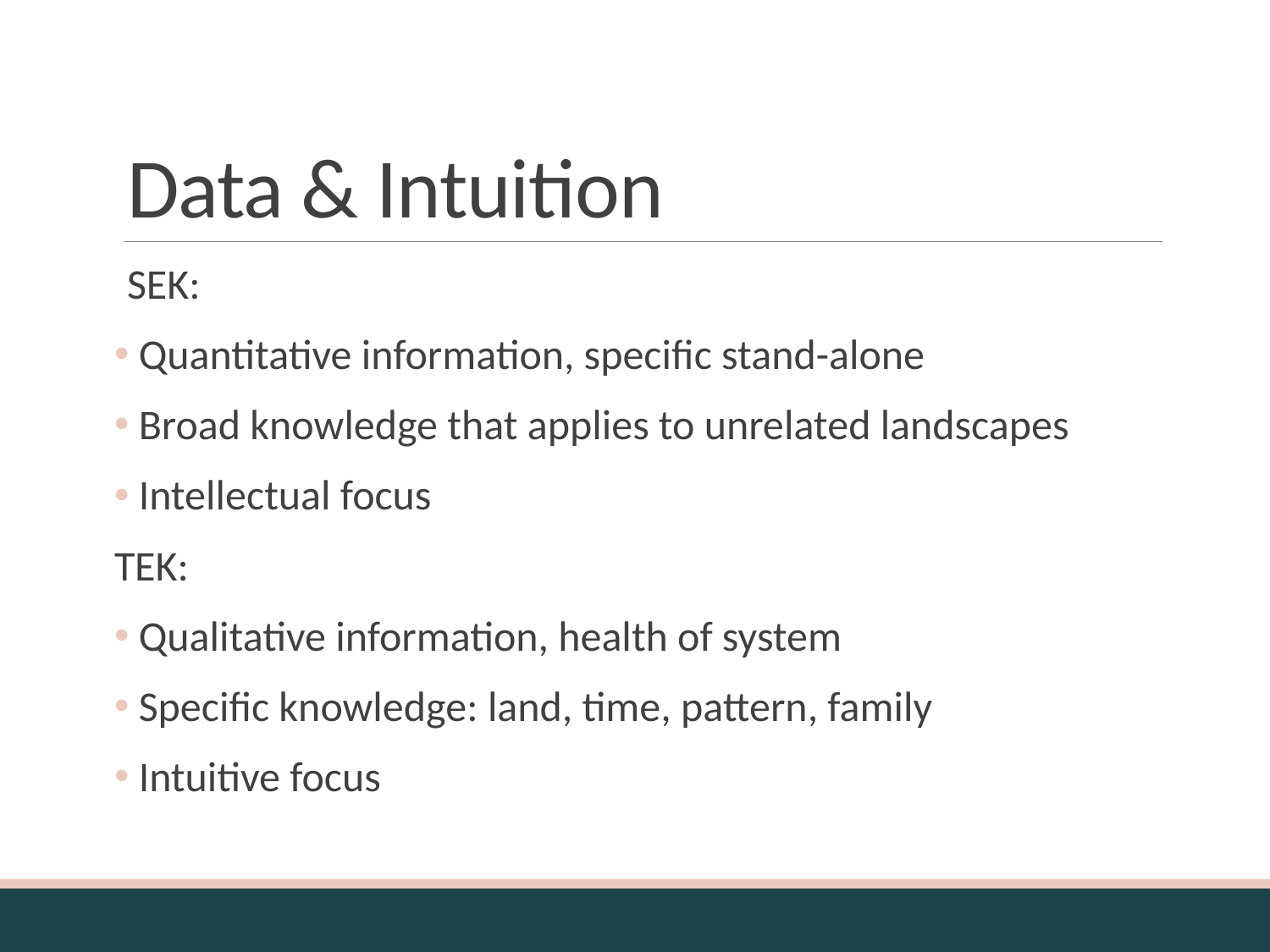

# Data & Intuition
SEK:
 Quantitative information, specific stand-alone
 Broad knowledge that applies to unrelated landscapes
 Intellectual focus
TEK:
 Qualitative information, health of system
 Specific knowledge: land, time, pattern, family
 Intuitive focus